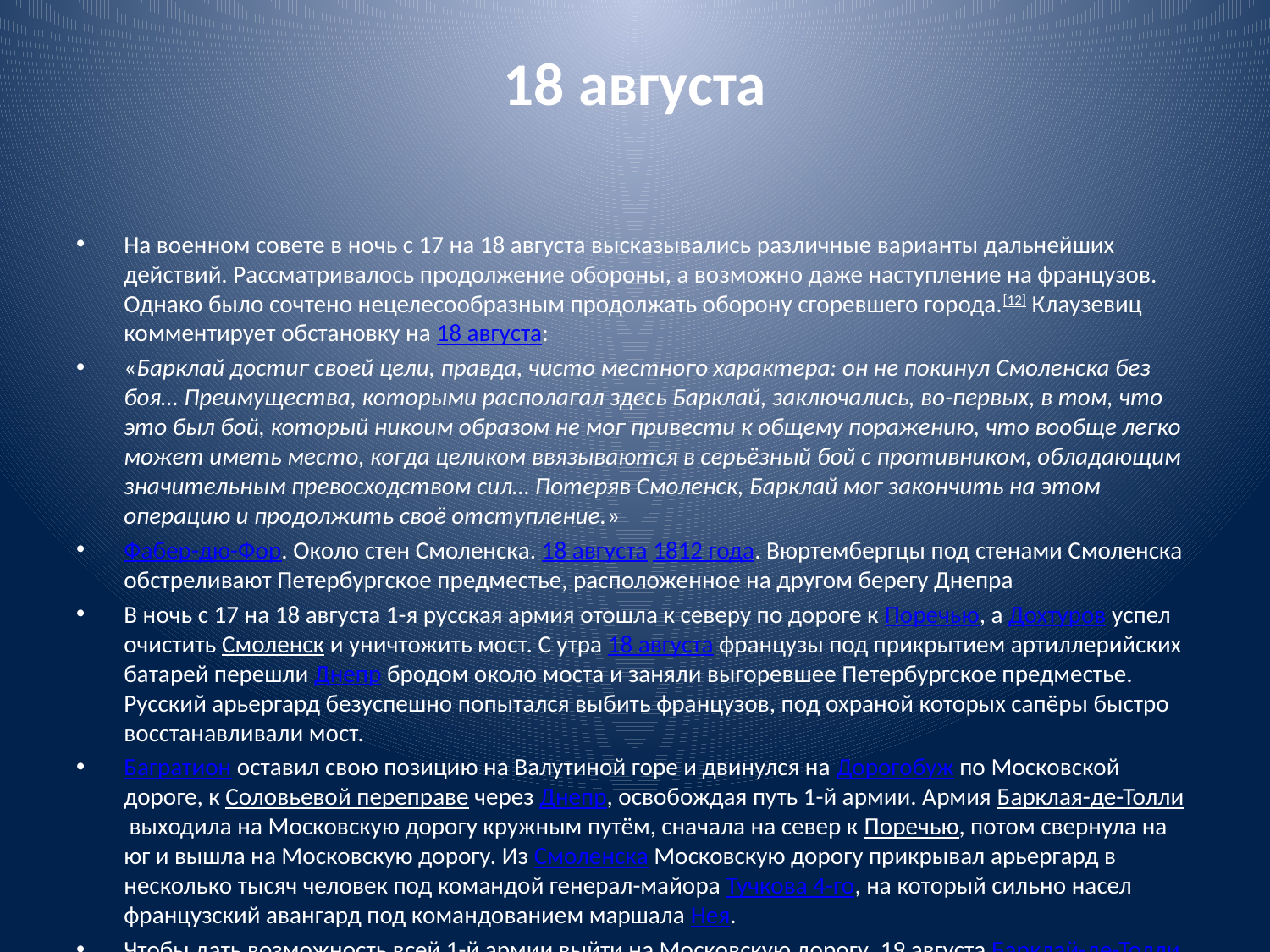

# 18 августа
На военном совете в ночь с 17 на 18 августа высказывались различные варианты дальнейших действий. Рассматривалось продолжение обороны, а возможно даже наступление на французов. Однако было сочтено нецелесообразным продолжать оборону сгоревшего города.[12] Клаузевиц комментирует обстановку на 18 августа:
«Барклай достиг своей цели, правда, чисто местного характера: он не покинул Смоленска без боя… Преимущества, которыми располагал здесь Барклай, заключались, во-первых, в том, что это был бой, который никоим образом не мог привести к общему поражению, что вообще легко может иметь место, когда целиком ввязываются в серьёзный бой с противником, обладающим значительным превосходством сил… Потеряв Смоленск, Барклай мог закончить на этом операцию и продолжить своё отступление.»
Фабер-дю-Фор. Около стен Смоленска. 18 августа 1812 года. Вюртембергцы под стенами Смоленска обстреливают Петербургское предместье, расположенное на другом берегу Днепра
В ночь с 17 на 18 августа 1-я русская армия отошла к северу по дороге к Поречью, а Дохтуров успел очистить Смоленск и уничтожить мост. С утра 18 августа французы под прикрытием артиллерийских батарей перешли Днепр бродом около моста и заняли выгоревшее Петербургское предместье. Русский арьергард безуспешно попытался выбить французов, под охраной которых сапёры быстро восстанавливали мост.
Багратион оставил свою позицию на Валутиной горе и двинулся на Дорогобуж по Московской дороге, к Соловьевой переправе через Днепр, освобождая путь 1-й армии. Армия Барклая-де-Толли выходила на Московскую дорогу кружным путём, сначала на север к Поречью, потом свернула на юг и вышла на Московскую дорогу. Из Смоленска Московскую дорогу прикрывал арьергард в несколько тысяч человек под командой генерал-майора Тучкова 4-го, на который сильно насел французский авангард под командованием маршала Нея.
Чтобы дать возможность всей 1-й армии выйти на Московскую дорогу, 19 августа Барклай-де-Толли провёл кровопролитное оборонительное сражение у Валутиной горы близ реки Колодни.